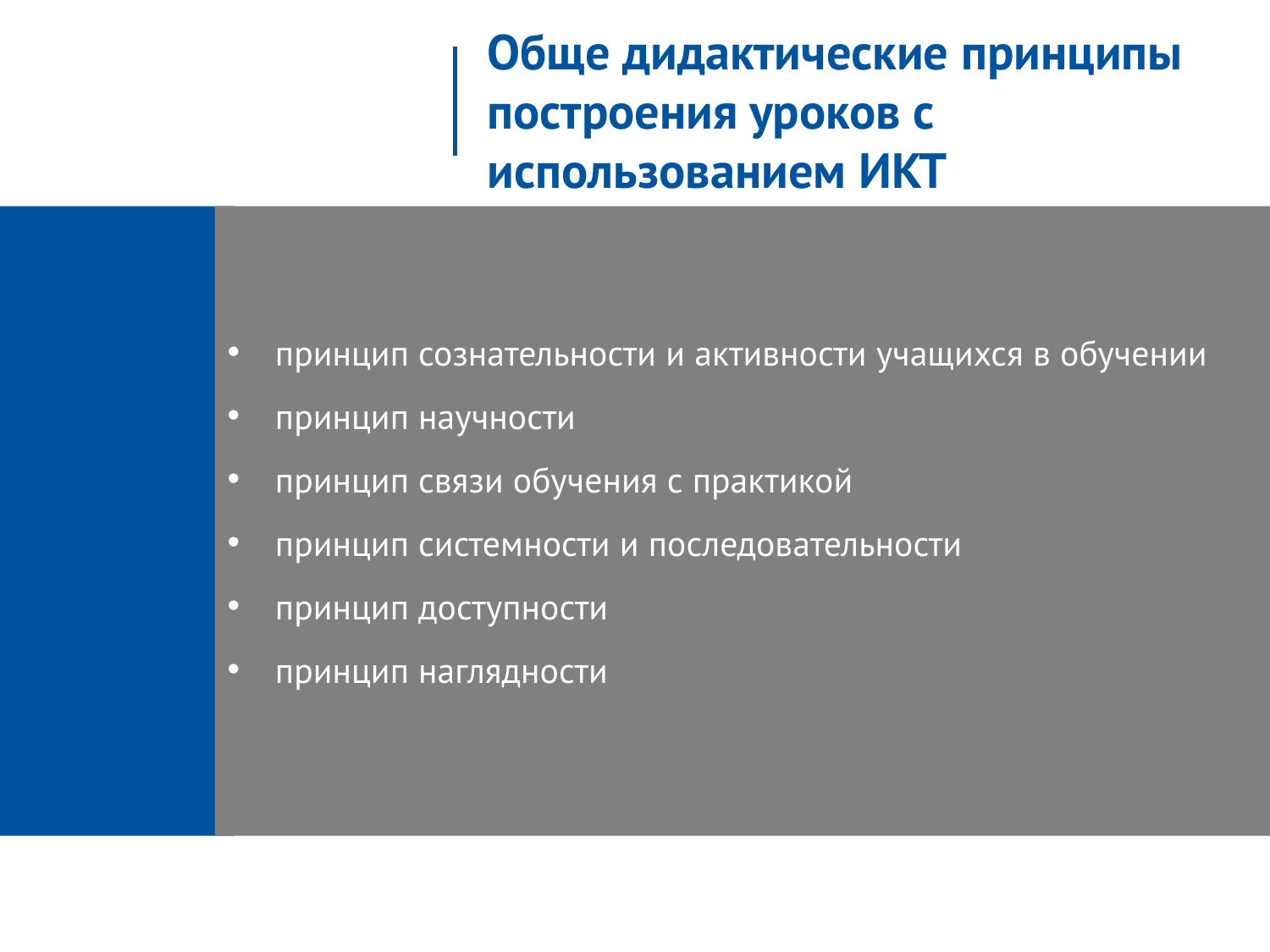

Обще дидактические принципы построения уроков с использованием ИКТ

принцип сознательности и активности учащихся в обучении
принцип научности
принцип связи обучения с практикой
принцип системности и последовательности
принцип доступности
принцип наглядности